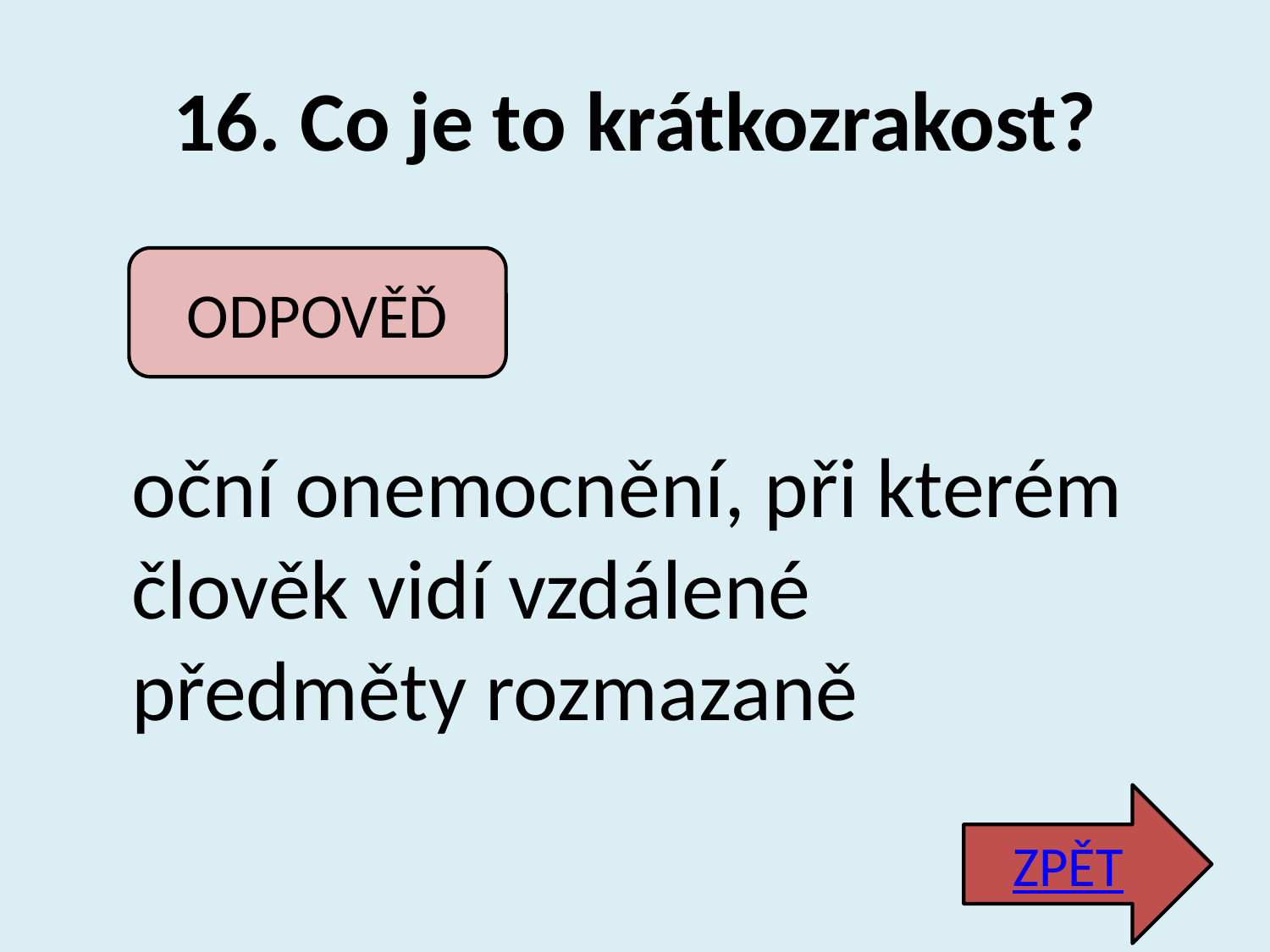

# 16. Co je to krátkozrakost?

ODPOVĚĎ
oční onemocnění, při kterém člověk vidí vzdálené
předměty rozmazaně

ZPĚT